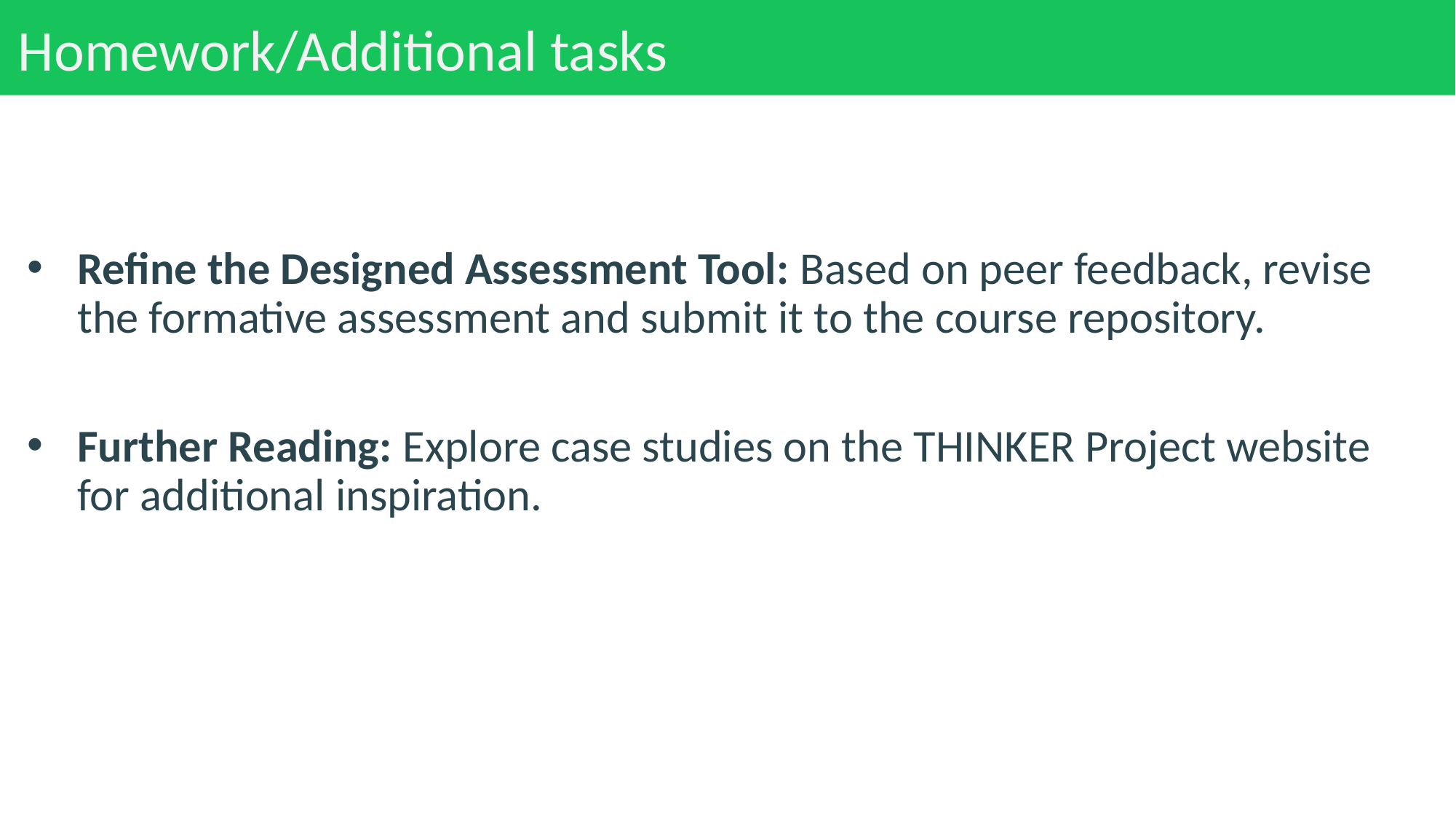

# Homework/Additional tasks

Refine the Designed Assessment Tool: Based on peer feedback, revise the formative assessment and submit it to the course repository.

Further Reading: Explore case studies on the THINKER Project website for additional inspiration.